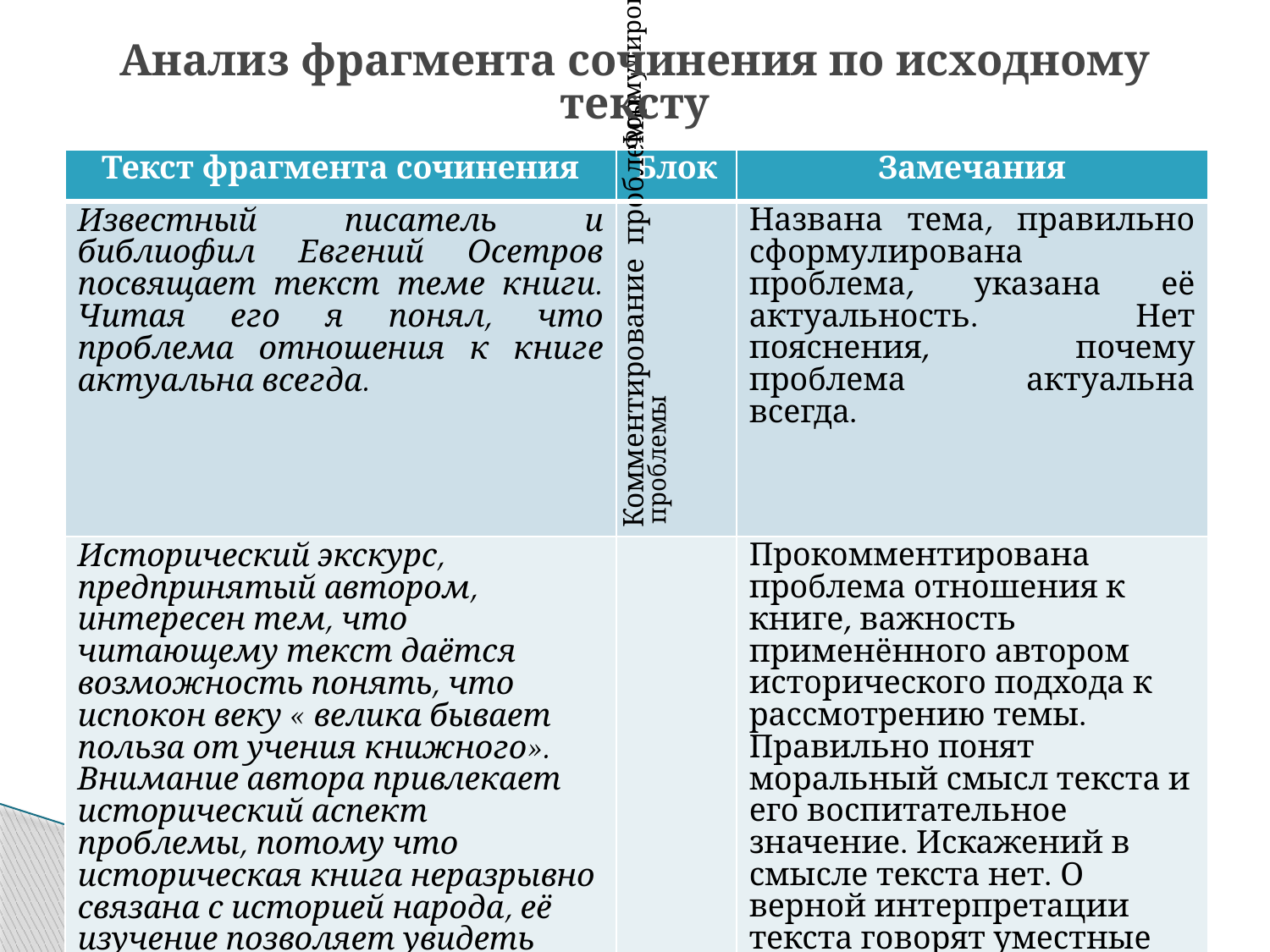

# Анализ фрагмента сочинения по исходному тексту
| Текст фрагмента сочинения | Блок | Замечания |
| --- | --- | --- |
| Известный писатель и библиофил Евгений Осетров посвящает текст теме книги. Читая его я понял, что проблема отношения к книге актуальна всегда. | Формулировка проблемы | Названа тема, правильно сформулирована проблема, указана её актуальность. Нет пояснения, почему проблема актуальна всегда. |
| Исторический экскурс, предпринятый автором, интересен тем, что читающему текст даётся возможность понять, что испокон веку « велика бывает польза от учения книжного». Внимание автора привлекает исторический аспект проблемы, потому что историческая книга неразрывно связана с историей народа, её изучение позволяет увидеть истоки уважения к книге, которые оказывали ей образованные люди в любое время. Автор текста – | Комментирование проблемы | Прокомментирована проблема отношения к книге, важность применённого автором исторического подхода к рассмотрению темы. Правильно понят моральный смысл текста и его воспитательное значение. Искажений в смысле текста нет. О верной интерпретации текста говорят уместные ссылки на конкретные |